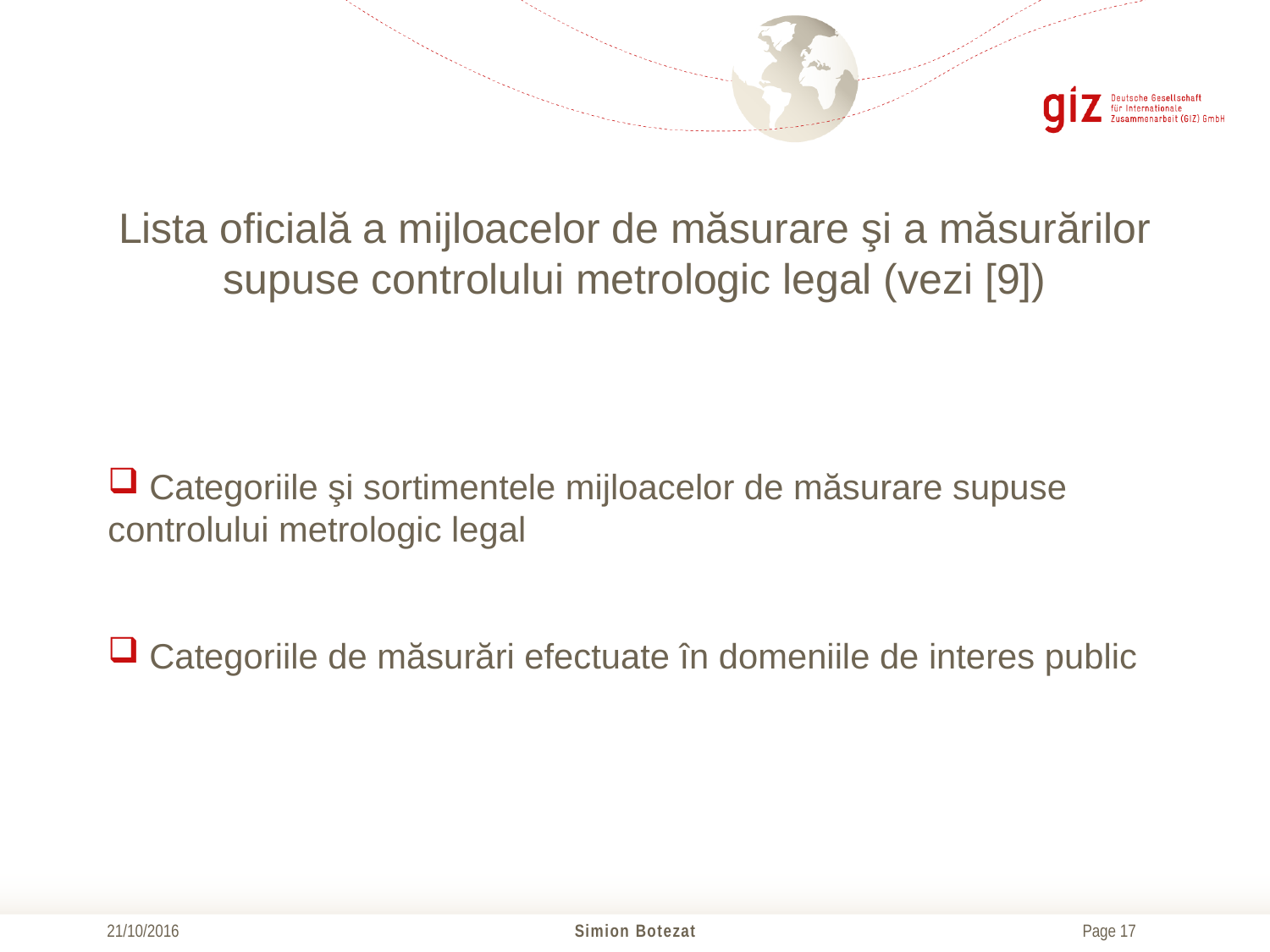

# Lista oficială a mijloacelor de măsurare şi a măsurărilor supuse controlului metrologic legal (vezi [9])

 Categoriile şi sortimentele mijloacelor de măsurare supuse controlului metrologic legal

 Categoriile de măsurări efectuate în domeniile de interes public
21/10/2016
Simion Botezat